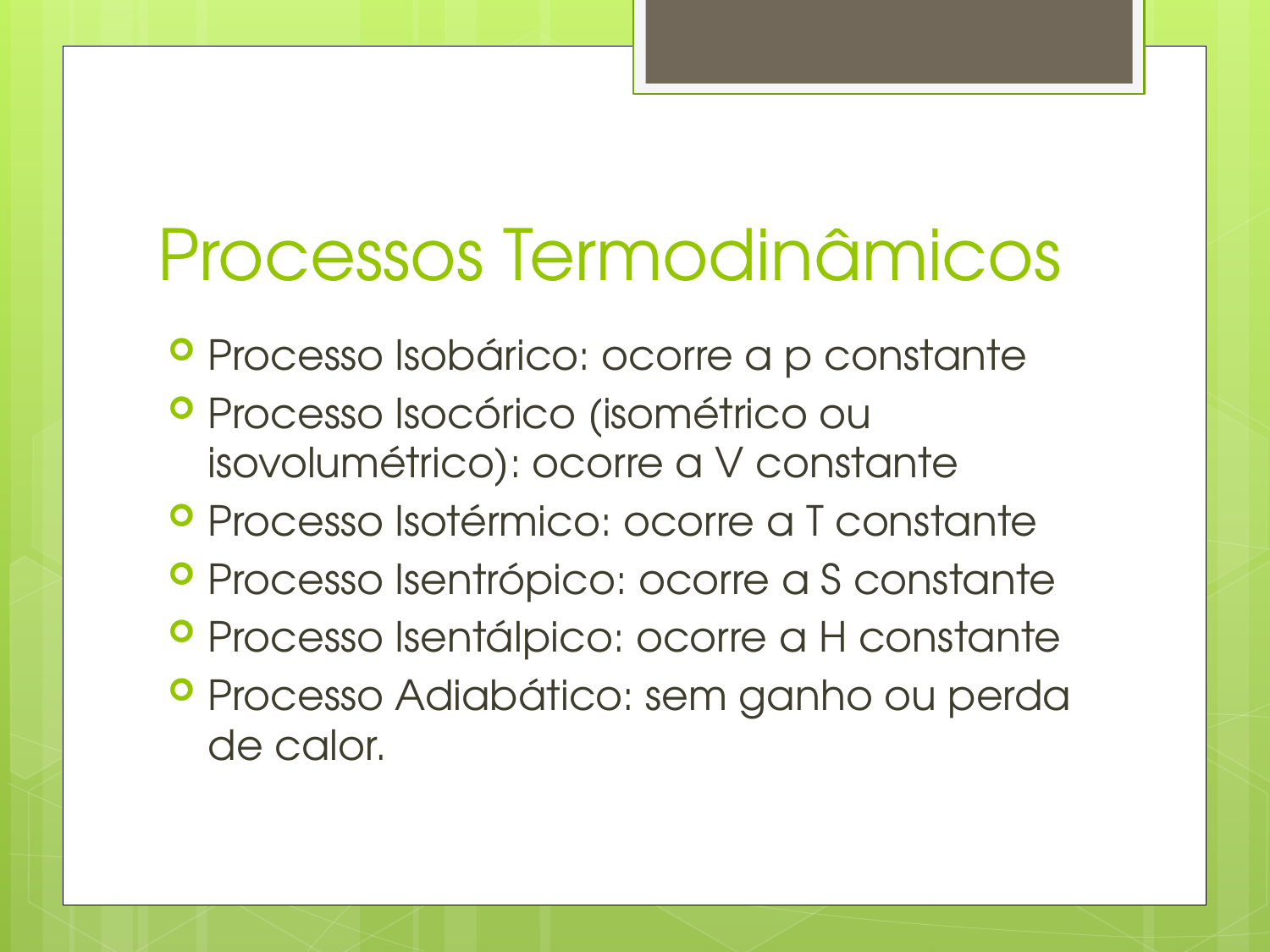

# Processos Termodinâmicos
Processo Isobárico: ocorre a p constante
Processo Isocórico (isométrico ou isovolumétrico): ocorre a V constante
Processo Isotérmico: ocorre a T constante
Processo Isentrópico: ocorre a S constante
Processo Isentálpico: ocorre a H constante
Processo Adiabático: sem ganho ou perda de calor.